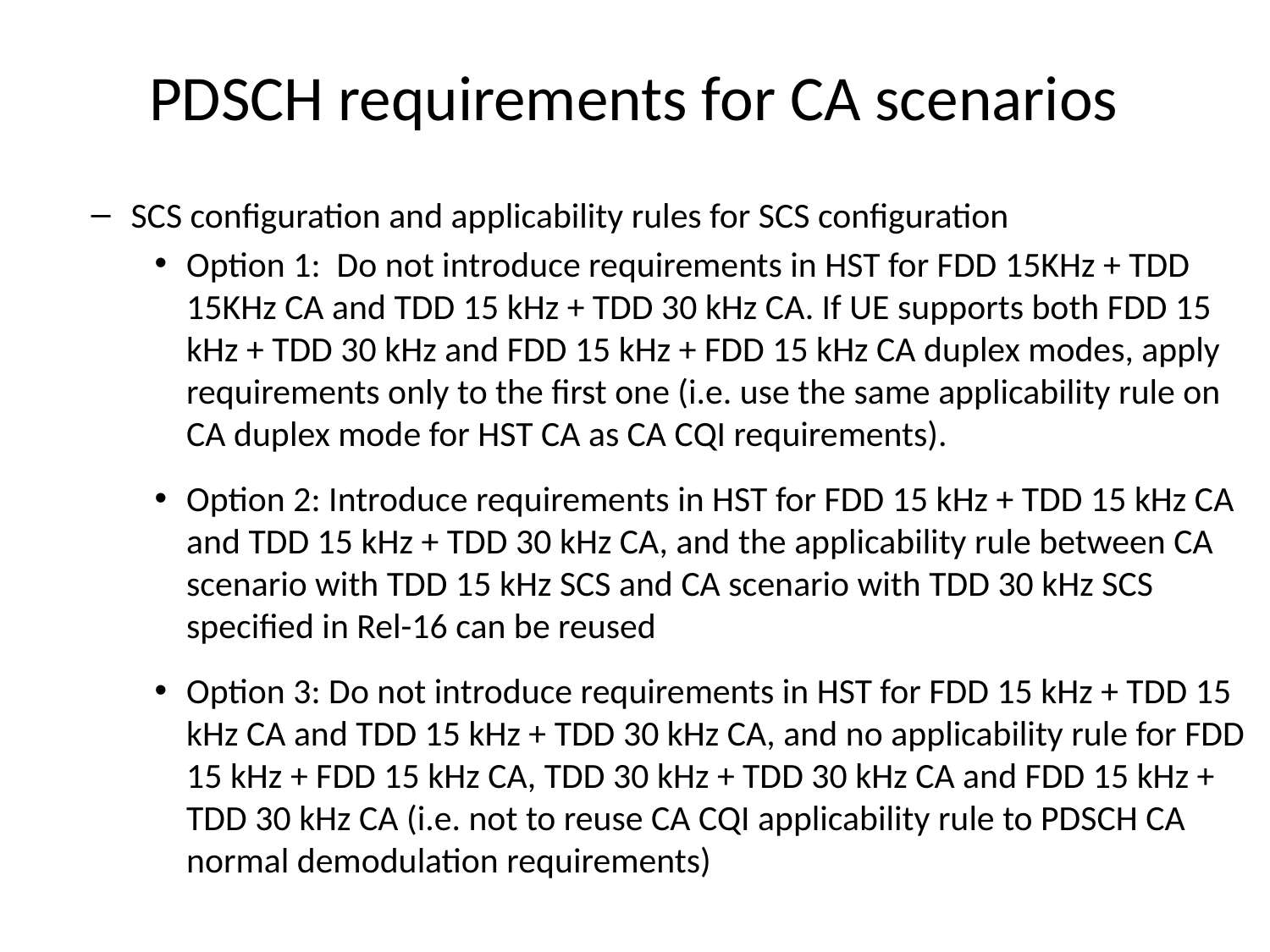

# PDSCH requirements for CA scenarios
SCS configuration and applicability rules for SCS configuration
Option 1:  Do not introduce requirements in HST for FDD 15KHz + TDD 15KHz CA and TDD 15 kHz + TDD 30 kHz CA. If UE supports both FDD 15 kHz + TDD 30 kHz and FDD 15 kHz + FDD 15 kHz CA duplex modes, apply requirements only to the first one (i.e. use the same applicability rule on CA duplex mode for HST CA as CA CQI requirements).
Option 2: Introduce requirements in HST for FDD 15 kHz + TDD 15 kHz CA and TDD 15 kHz + TDD 30 kHz CA, and the applicability rule between CA scenario with TDD 15 kHz SCS and CA scenario with TDD 30 kHz SCS specified in Rel-16 can be reused
Option 3: Do not introduce requirements in HST for FDD 15 kHz + TDD 15 kHz CA and TDD 15 kHz + TDD 30 kHz CA, and no applicability rule for FDD 15 kHz + FDD 15 kHz CA, TDD 30 kHz + TDD 30 kHz CA and FDD 15 kHz + TDD 30 kHz CA (i.e. not to reuse CA CQI applicability rule to PDSCH CA normal demodulation requirements)